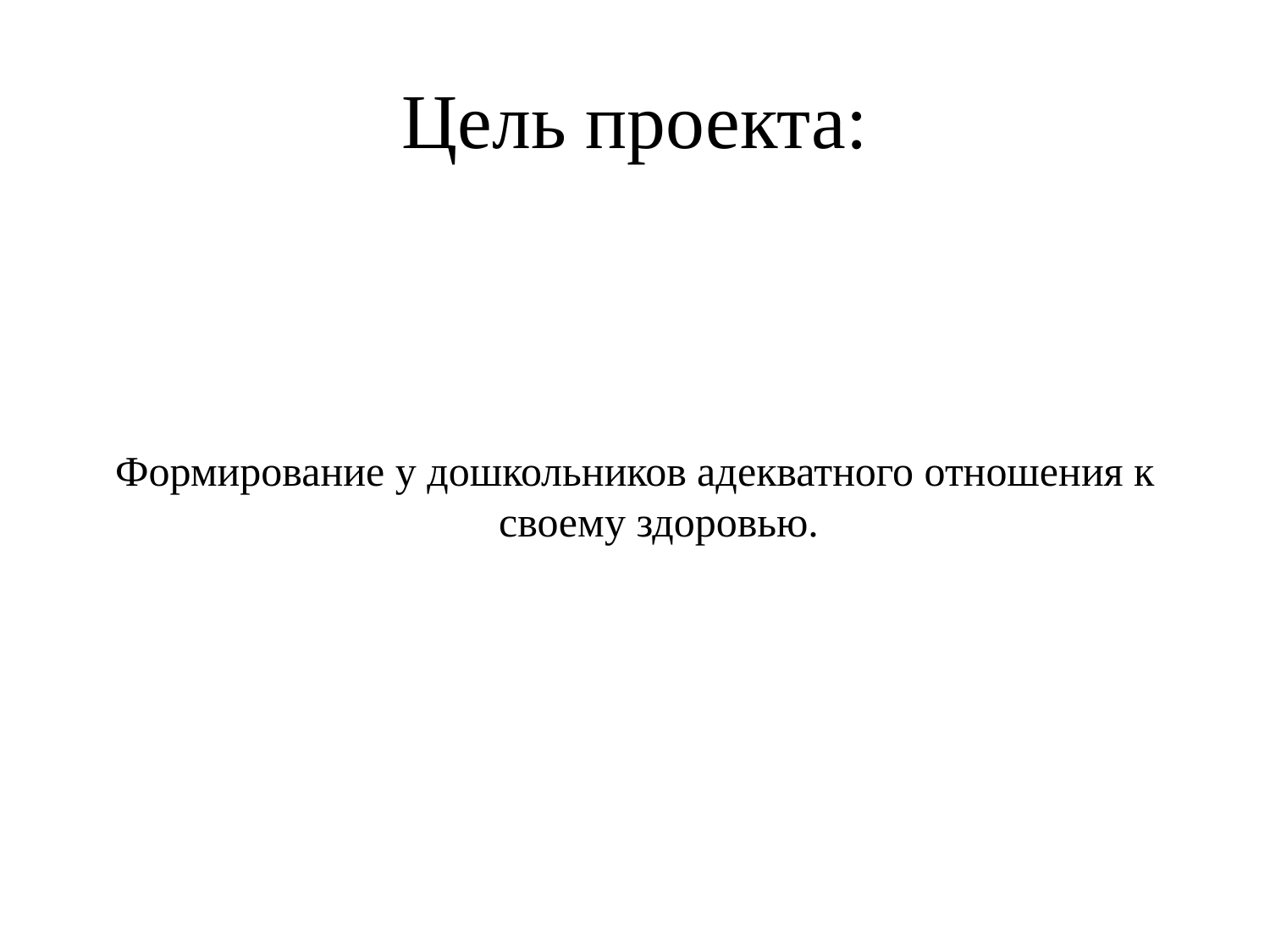

# Цель проекта:

Формирование у дошкольников адекватного отношения к своему здоровью.